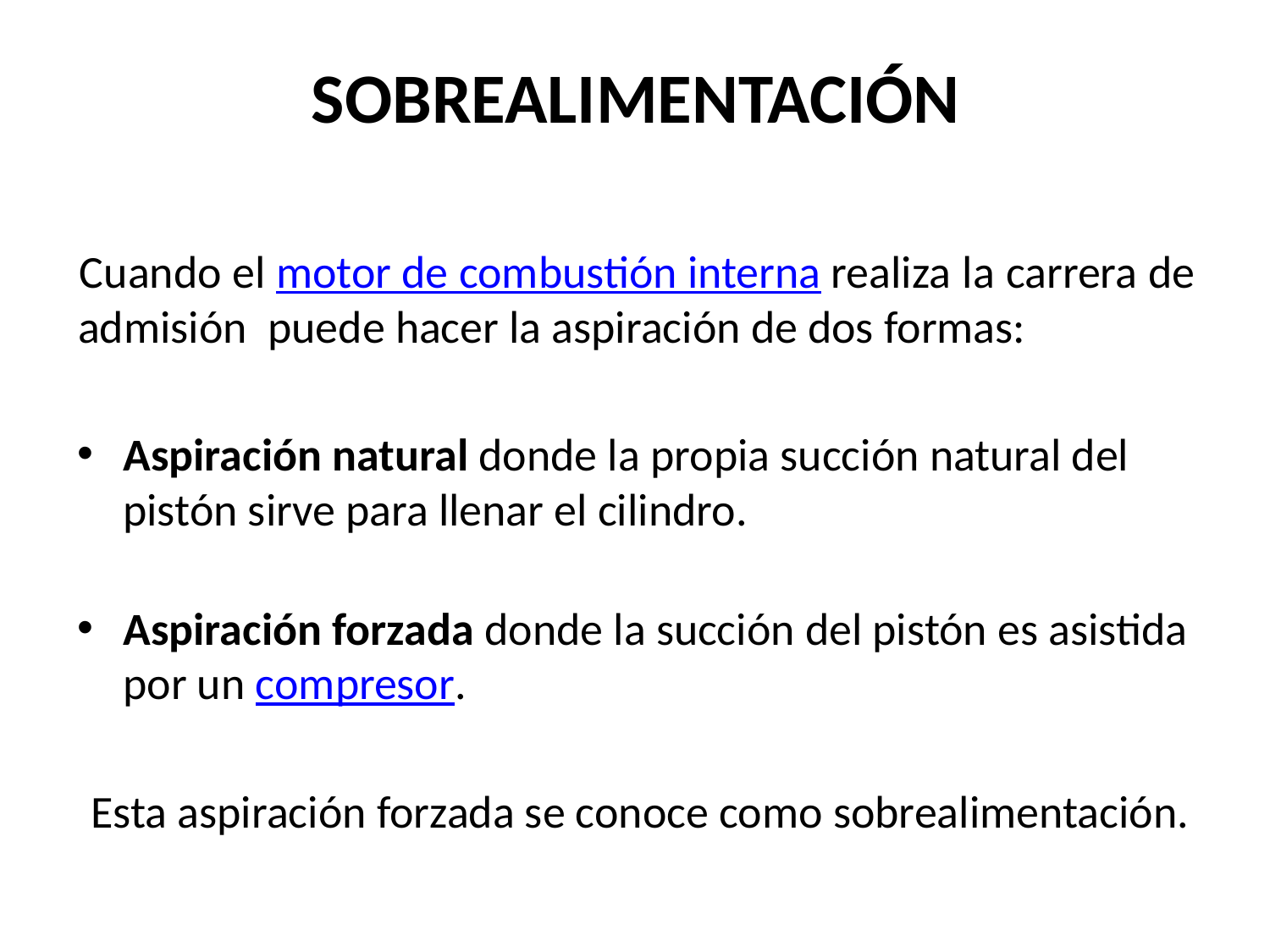

# SOBREALIMENTACIÓN
Cuando el motor de combustión interna realiza la carrera de admisión  puede hacer la aspiración de dos formas:

Aspiración natural donde la propia succión natural del pistón sirve para llenar el cilindro.
Aspiración forzada donde la succión del pistón es asistida por un compresor.

Esta aspiración forzada se conoce como sobrealimentación.